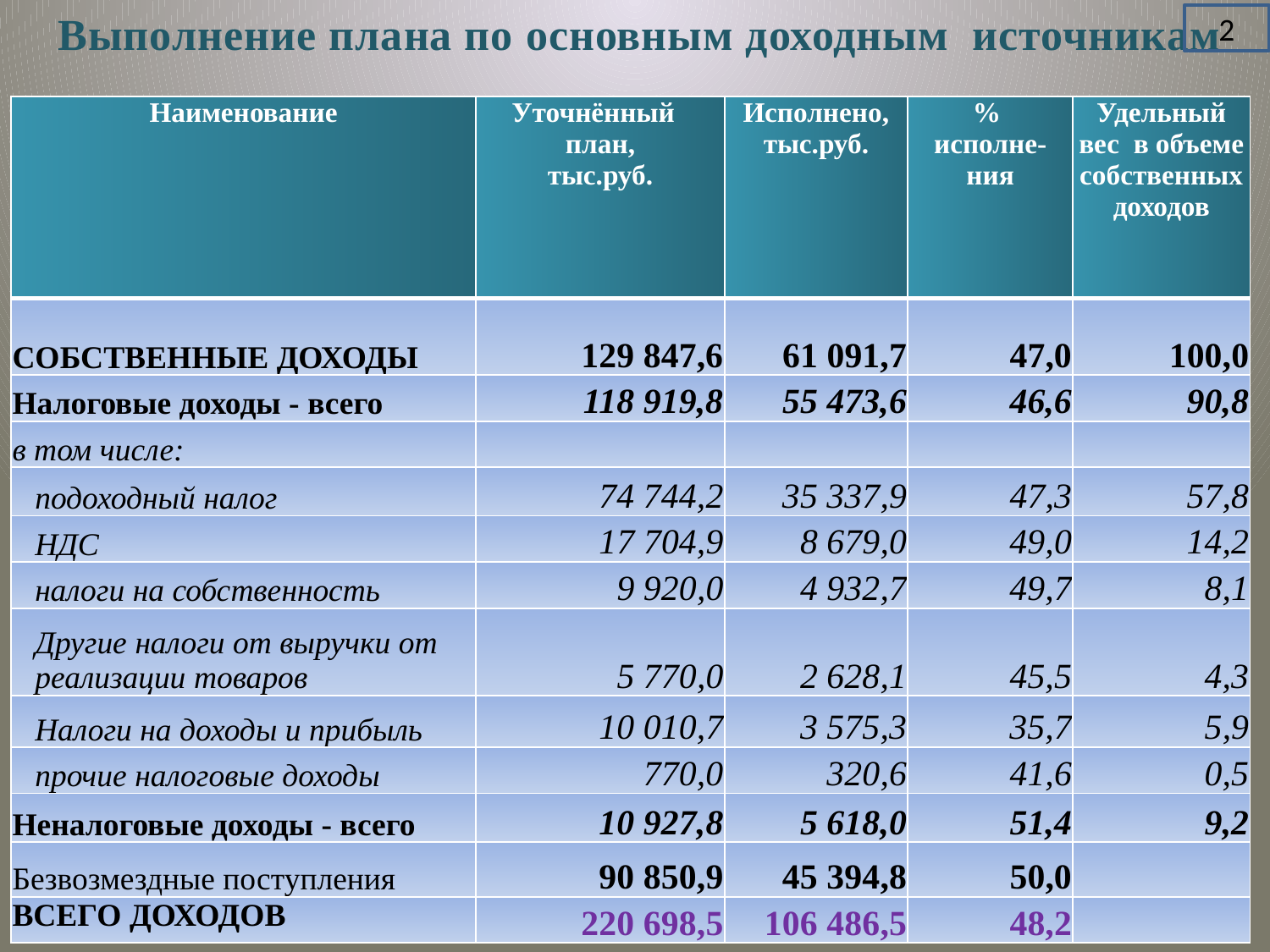

# Выполнение плана по основным доходным  источникам
2
| Наименование | Уточнённый план, тыс.руб. | Исполнено, тыс.руб. | % исполне- ния | Удельный вес в объеме собственных доходов |
| --- | --- | --- | --- | --- |
| СОБСТВЕННЫЕ ДОХОДЫ | 129 847,6 | 61 091,7 | 47,0 | 100,0 |
| Налоговые доходы - всего | 118 919,8 | 55 473,6 | 46,6 | 90,8 |
| в том числе: |  |  |  |  |
| подоходный налог | 74 744,2 | 35 337,9 | 47,3 | 57,8 |
| НДС | 17 704,9 | 8 679,0 | 49,0 | 14,2 |
| налоги на собственность | 9 920,0 | 4 932,7 | 49,7 | 8,1 |
| Другие налоги от выручки от реализации товаров | 5 770,0 | 2 628,1 | 45,5 | 4,3 |
| Налоги на доходы и прибыль | 10 010,7 | 3 575,3 | 35,7 | 5,9 |
| прочие налоговые доходы | 770,0 | 320,6 | 41,6 | 0,5 |
| Неналоговые доходы - всего | 10 927,8 | 5 618,0 | 51,4 | 9,2 |
| Безвозмездные поступления | 90 850,9 | 45 394,8 | 50,0 |  |
| ВСЕГО ДОХОДОВ | 220 698,5 | 106 486,5 | 48,2 |  |